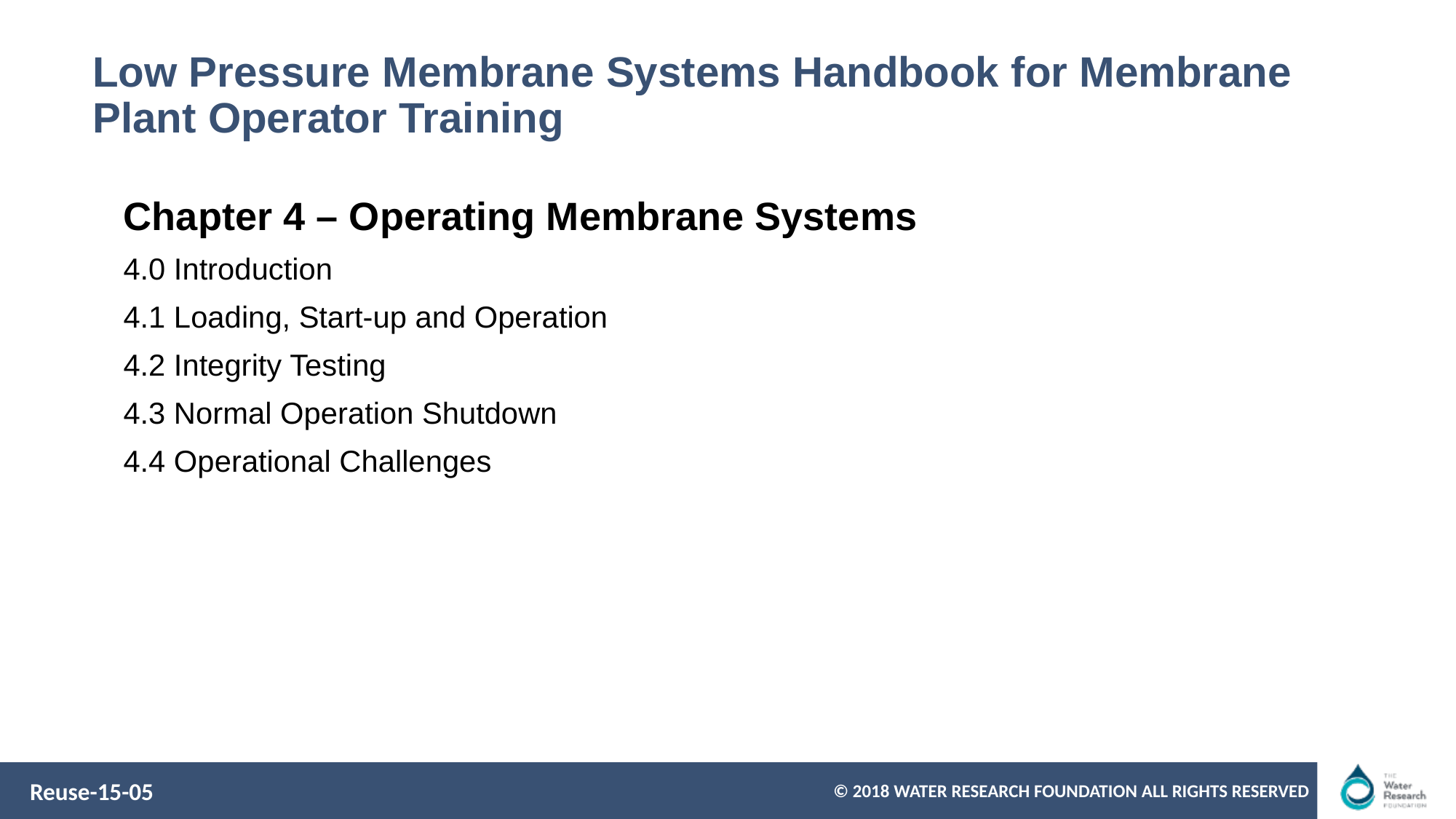

# Low Pressure Membrane Systems Handbook for Membrane Plant Operator Training
Chapter 4 – Operating Membrane Systems
4.0 Introduction
4.1 Loading, Start-up and Operation
4.2 Integrity Testing
4.3 Normal Operation Shutdown
4.4 Operational Challenges